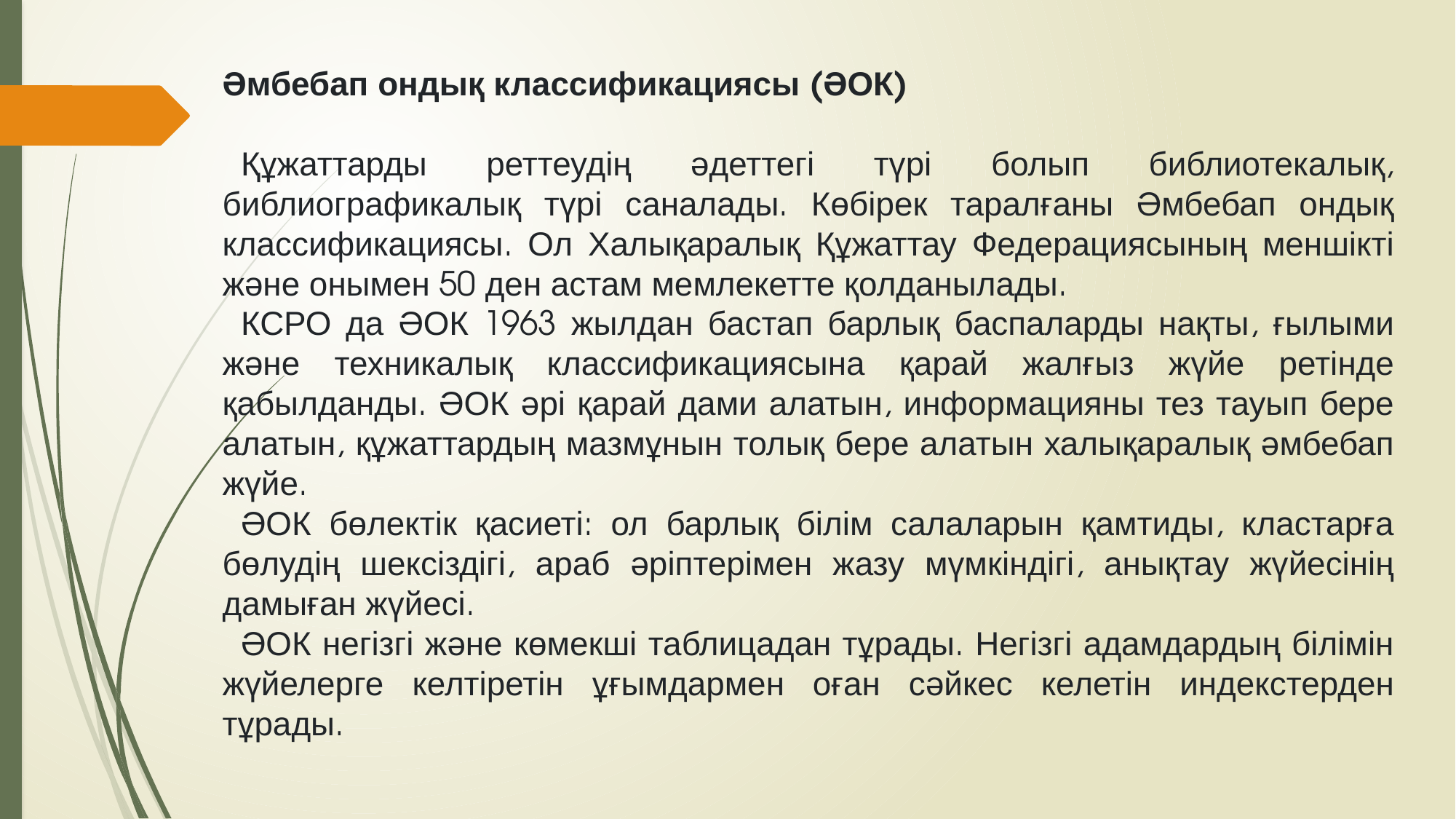

Әмбебап ондық классификациясы (ӘОК)

  Құжаттарды реттеудің әдеттегі түрі болып библиотекалық, библиографикалық түрі саналады. Көбірек таралғаны Әмбебап ондық классификациясы. Ол Халықаралық Құжаттау Федерациясының меншікті және онымен 50 ден астам мемлекетте қолданылады.
  КСРО да ӘОК 1963 жылдан бастап барлық баспаларды нақты, ғылыми және техникалық классификациясына қарай жалғыз жүйе ретінде қабылданды. ӘОК әрі қарай дами алатын, информацияны тез тауып бере алатын, құжаттардың мазмұнын толық бере алатын халықаралық әмбебап жүйе.
  ӘОК бөлектік қасиеті: ол барлық білім салаларын қамтиды, кластарға бөлудің шексіздігі, араб әріптерімен жазу мүмкіндігі, анықтау жүйесінің дамыған жүйесі.
  ӘОК негізгі және көмекші таблицадан тұрады. Негізгі адамдардың білімін жүйелерге келтіретін ұғымдармен оған сәйкес келетін индекстерден тұрады.